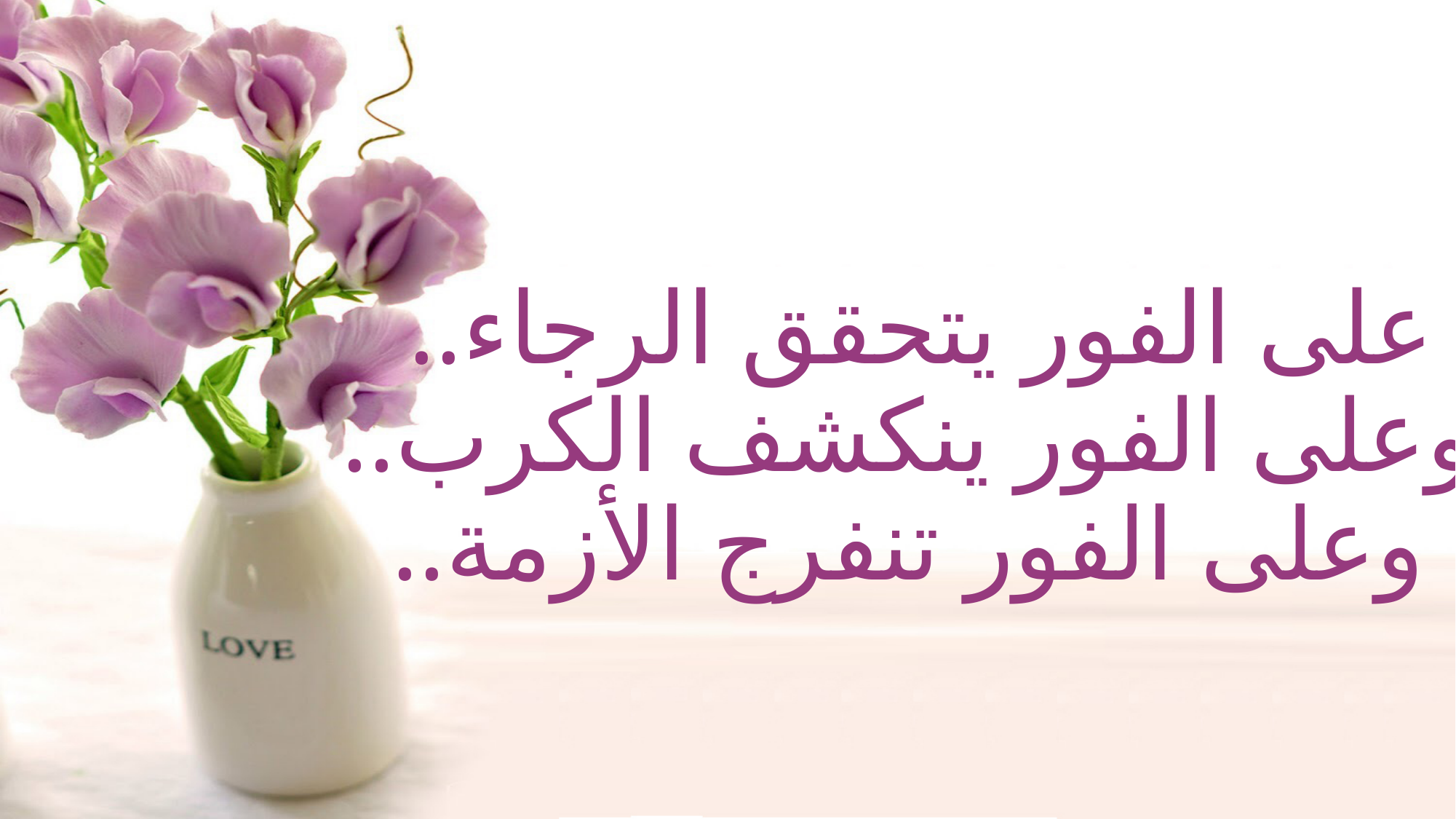

# على الفور يتحقق الرجاء.. وعلى الفور ينكشف الكرب.. وعلى الفور تنفرج الأزمة..